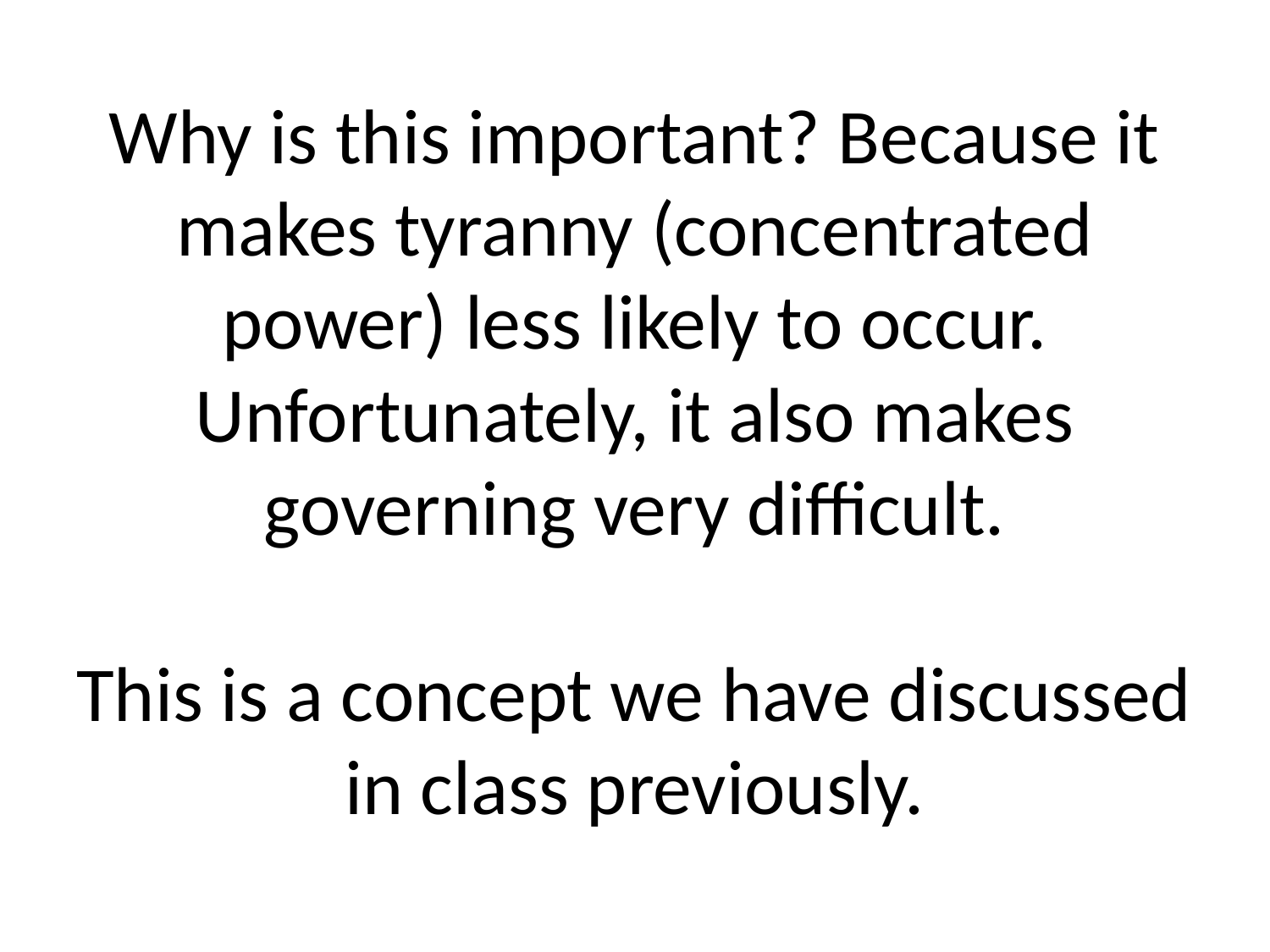

# Why is this important? Because it makes tyranny (concentrated power) less likely to occur. Unfortunately, it also makes governing very difficult. This is a concept we have discussed in class previously.